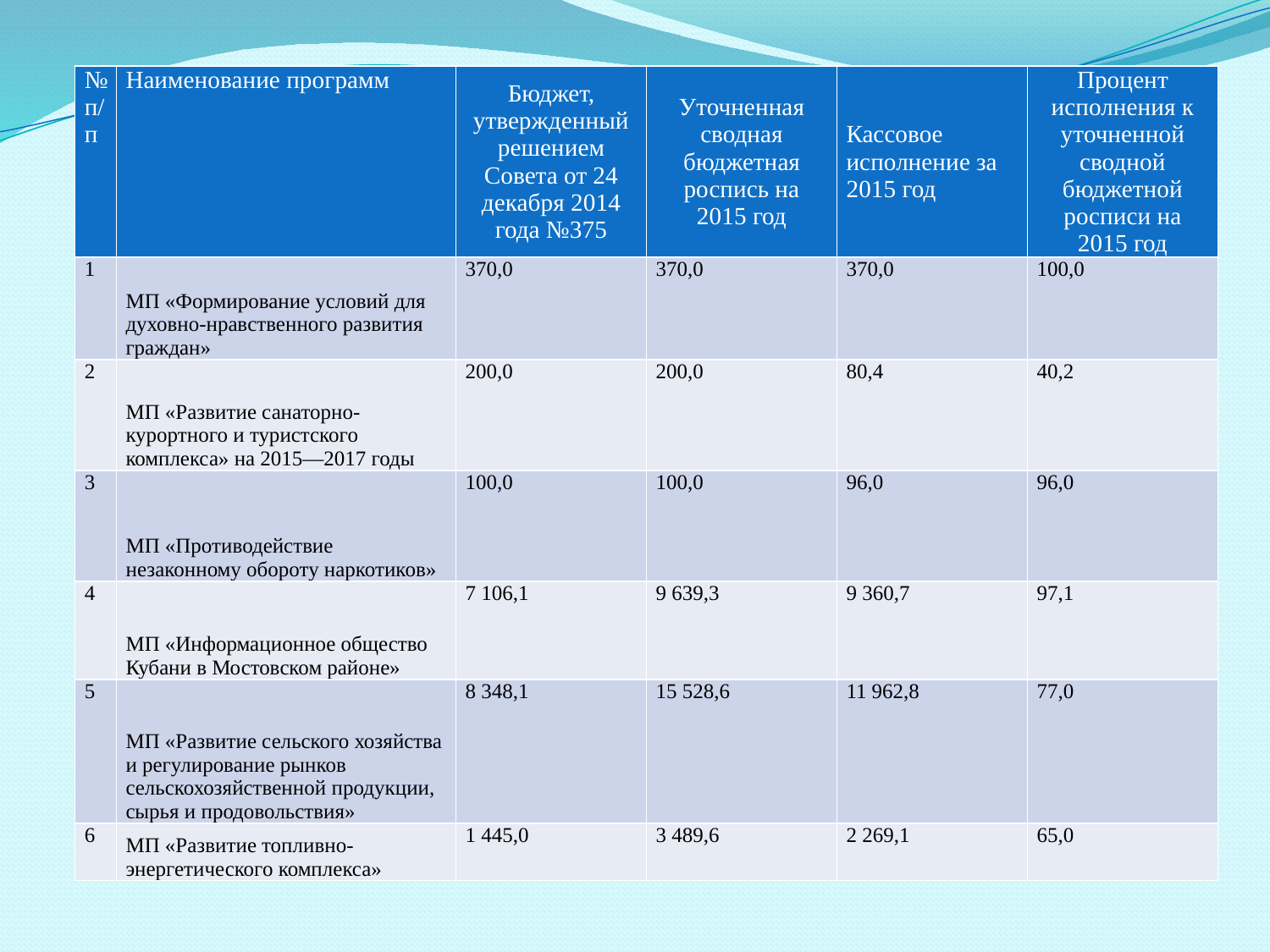

| №п/п | Наименование программ | Бюджет, утвержденный решением Совета от 24 декабря 2014 года №375 | Уточненная сводная бюджетная роспись на 2015 год | Кассовое исполнение за 2015 год | Процент исполнения к уточненной сводной бюджетной росписи на 2015 год |
| --- | --- | --- | --- | --- | --- |
| 1 | МП «Формирование условий для духовно-нравственного развития граждан» | 370,0 | 370,0 | 370,0 | 100,0 |
| 2 | МП «Развитие санаторно-курортного и туристского комплекса» на 2015—2017 годы | 200,0 | 200,0 | 80,4 | 40,2 |
| 3 | МП «Противодействие незаконному обороту наркотиков» | 100,0 | 100,0 | 96,0 | 96,0 |
| 4 | МП «Информационное общество Кубани в Мостовском районе» | 7 106,1 | 9 639,3 | 9 360,7 | 97,1 |
| 5 | МП «Развитие сельского хозяйства и регулирование рынков сельскохозяйственной продукции, сырья и продовольствия» | 8 348,1 | 15 528,6 | 11 962,8 | 77,0 |
| 6 | МП «Развитие топливно-энергетического комплекса» | 1 445,0 | 3 489,6 | 2 269,1 | 65,0 |